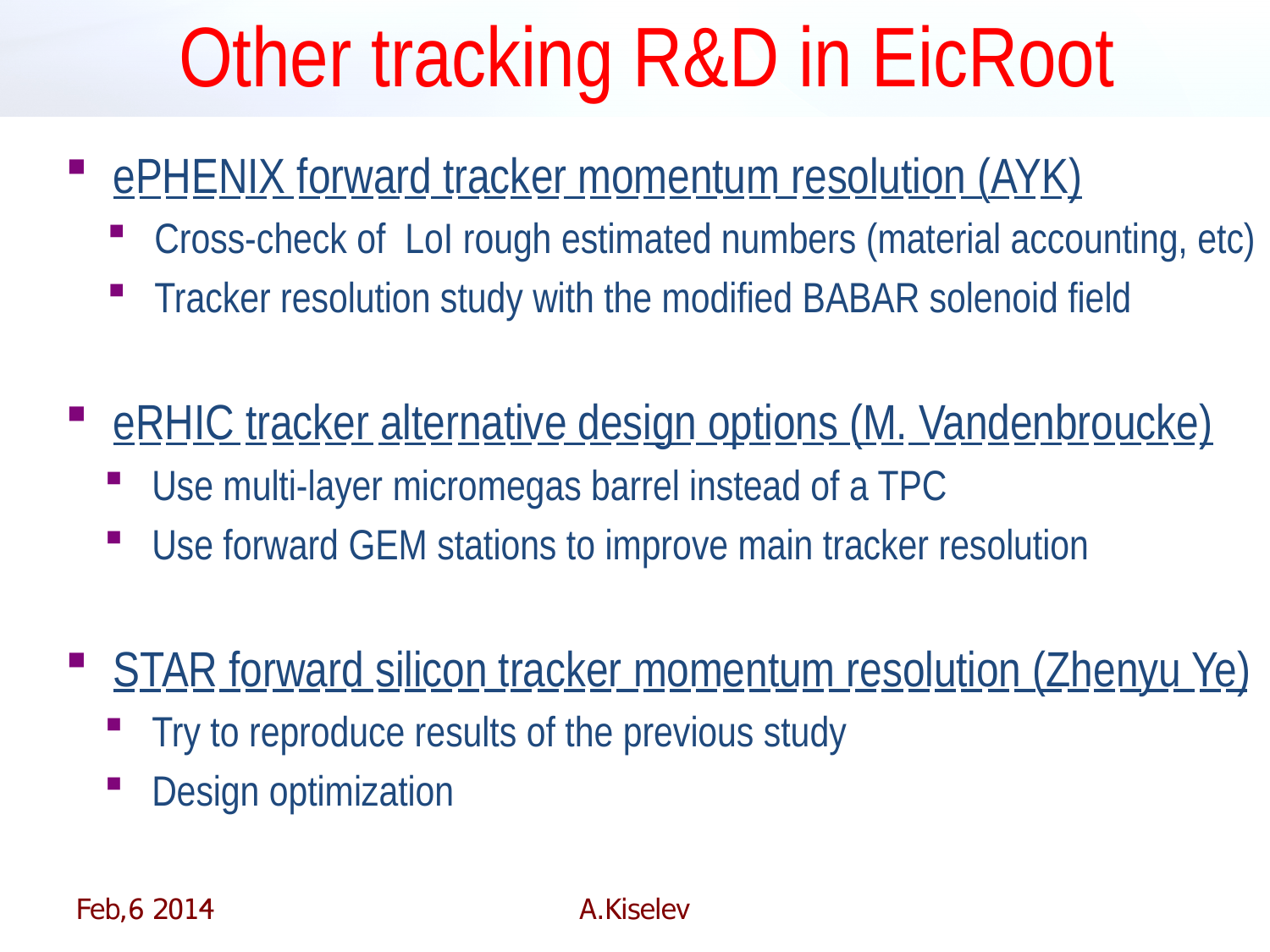

# Other tracking R&D in EicRoot
ePHENIX forward tracker momentum resolution (AYK)
Cross-check of  LoI rough estimated numbers (material accounting, etc)
Tracker resolution study with the modified BABAR solenoid field

eRHIC tracker alternative design options (M. Vandenbroucke)
Use multi-layer micromegas barrel instead of a TPC
Use forward GEM stations to improve main tracker resolution

STAR forward silicon tracker momentum resolution (Zhenyu Ye)
Try to reproduce results of the previous study
Design optimization

Feb,6 2014
A.Kiselev